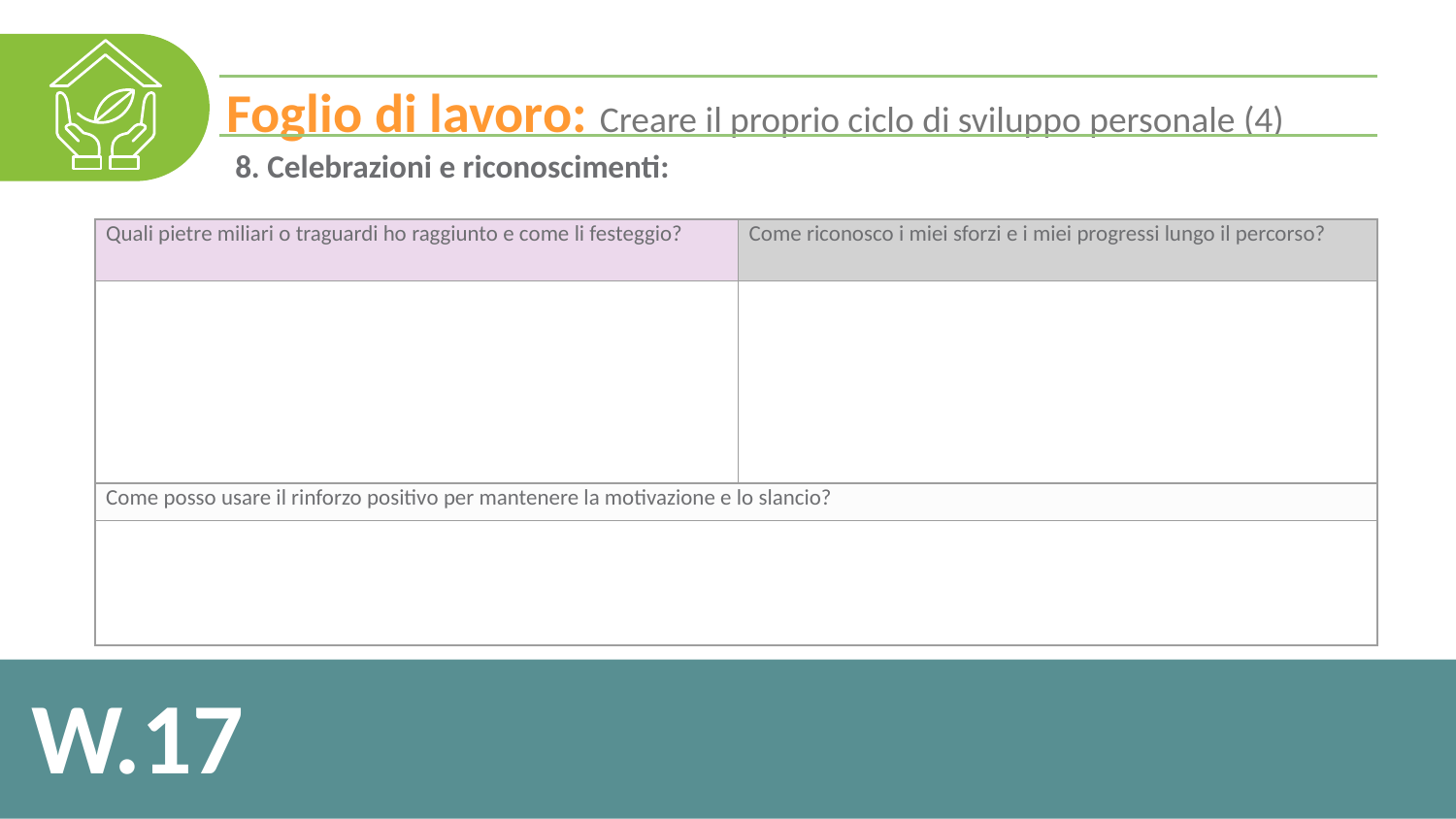

Foglio di lavoro: Creare il proprio ciclo di sviluppo personale (4)

8. Celebrazioni e riconoscimenti:
| Quali pietre miliari o traguardi ho raggiunto e come li festeggio? | Come riconosco i miei sforzi e i miei progressi lungo il percorso? |
| --- | --- |
|  |  |
| Come posso usare il rinforzo positivo per mantenere la motivazione e lo slancio? |  |
|  |  |

W.17